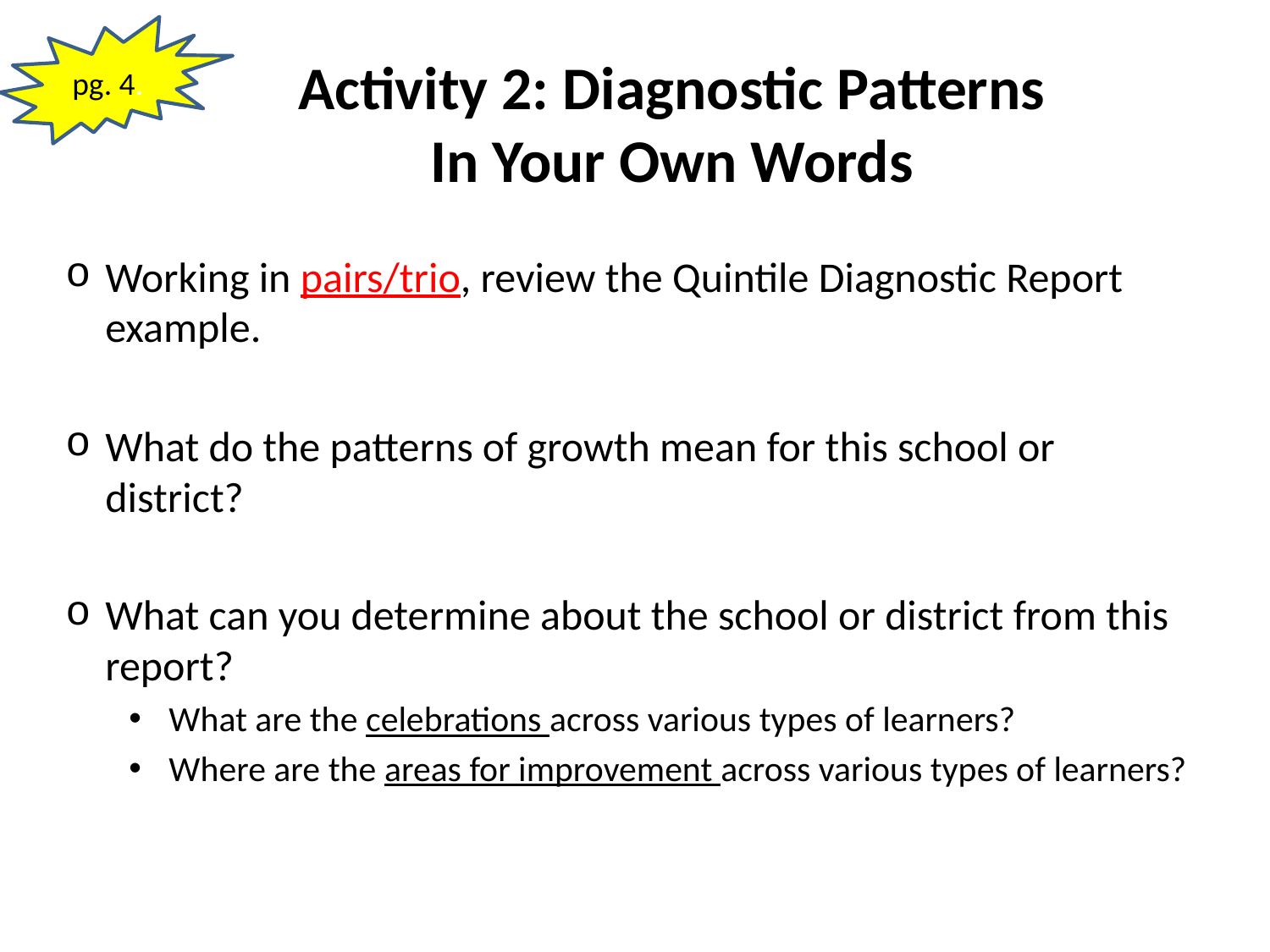

pg. 4.
# Activity 2: Diagnostic Patterns In Your Own Words
Working in pairs/trio, review the Quintile Diagnostic Report example.

What do the patterns of growth mean for this school or district?

What can you determine about the school or district from this report?
What are the celebrations across various types of learners?
Where are the areas for improvement across various types of learners?